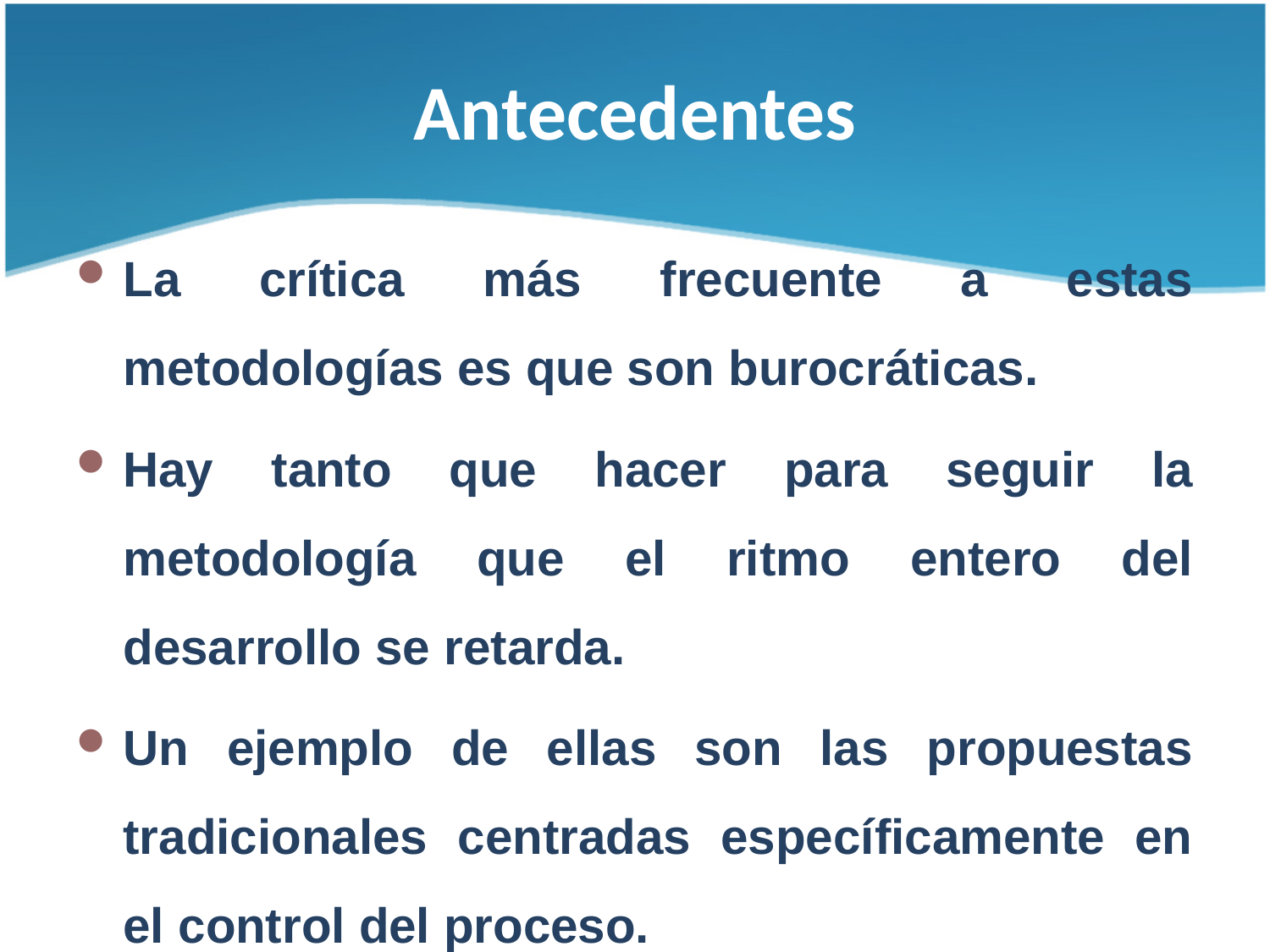

Antecedentes
La crítica más frecuente a estas metodologías es que son burocráticas.
Hay tanto que hacer para seguir la metodología que el ritmo entero del desarrollo se retarda.
Un ejemplo de ellas son las propuestas tradicionales centradas específicamente en el control del proceso.